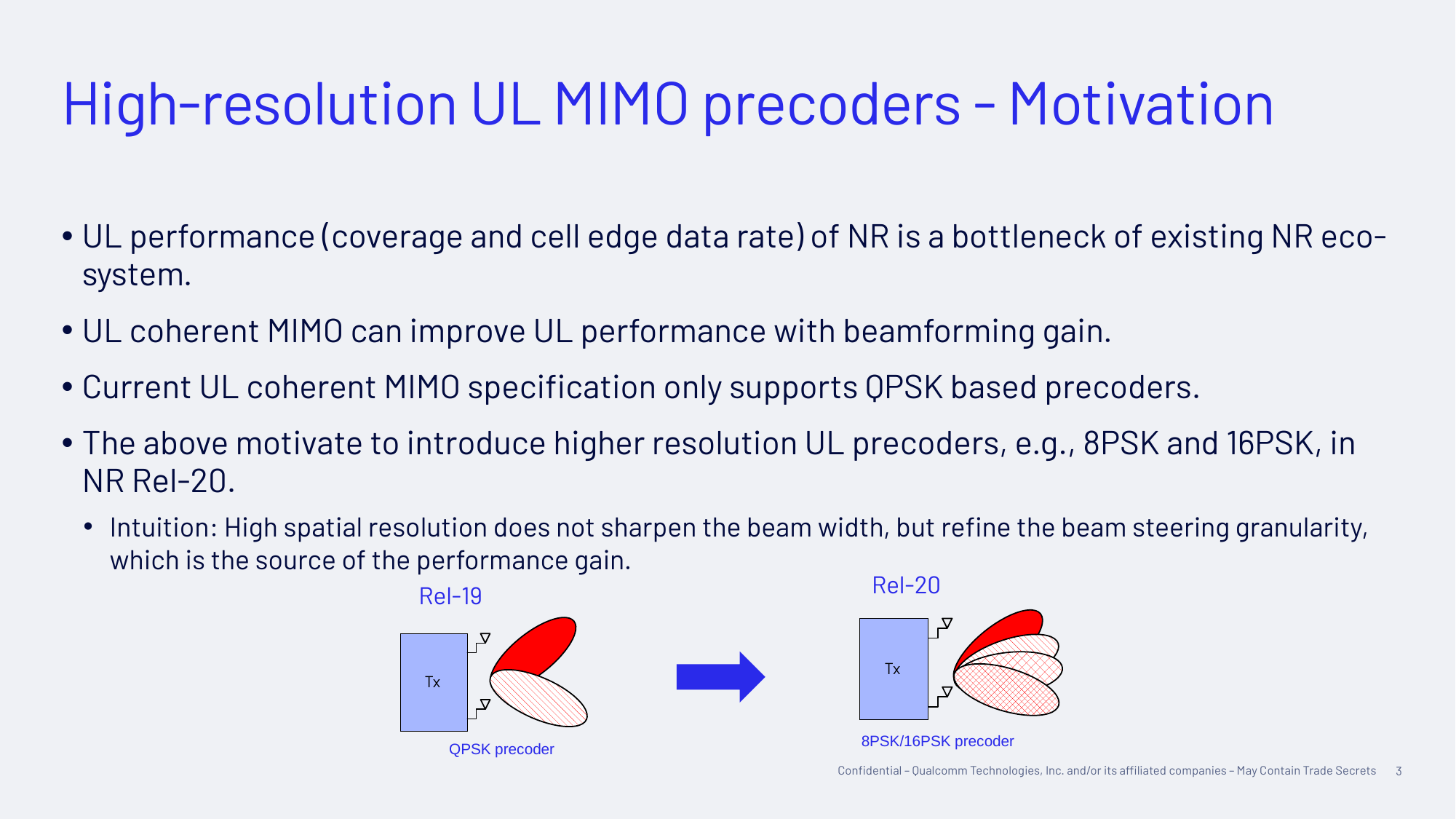

# High-resolution UL MIMO precoders - Motivation

UL performance (coverage and cell edge data rate) of NR is a bottleneck of existing NR eco-system.
UL coherent MIMO can improve UL performance with beamforming gain.
Current UL coherent MIMO specification only supports QPSK based precoders.
The above motivate to introduce higher resolution UL precoders, e.g., 8PSK and 16PSK, in NR Rel-20.
Intuition: High spatial resolution does not sharpen the beam width, but refine the beam steering granularity, which is the source of the performance gain.
Rel-20
Rel-19
Tx

8PSK/16PSK precoder

Tx

QPSK precoder